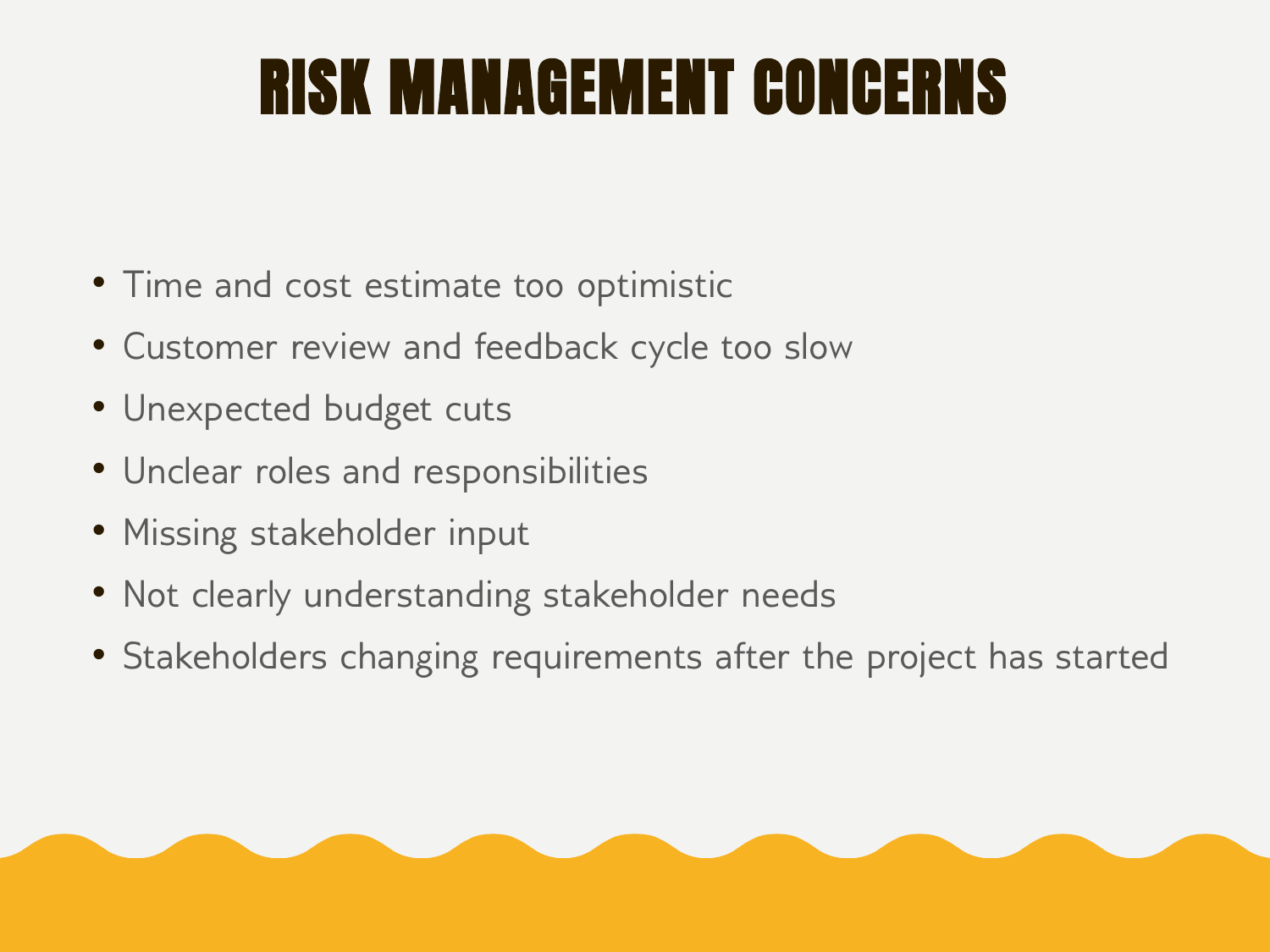

# Risk Management concerns
Time and cost estimate too optimistic
Customer review and feedback cycle too slow
Unexpected budget cuts
Unclear roles and responsibilities
Missing stakeholder input
Not clearly understanding stakeholder needs
Stakeholders changing requirements after the project has started